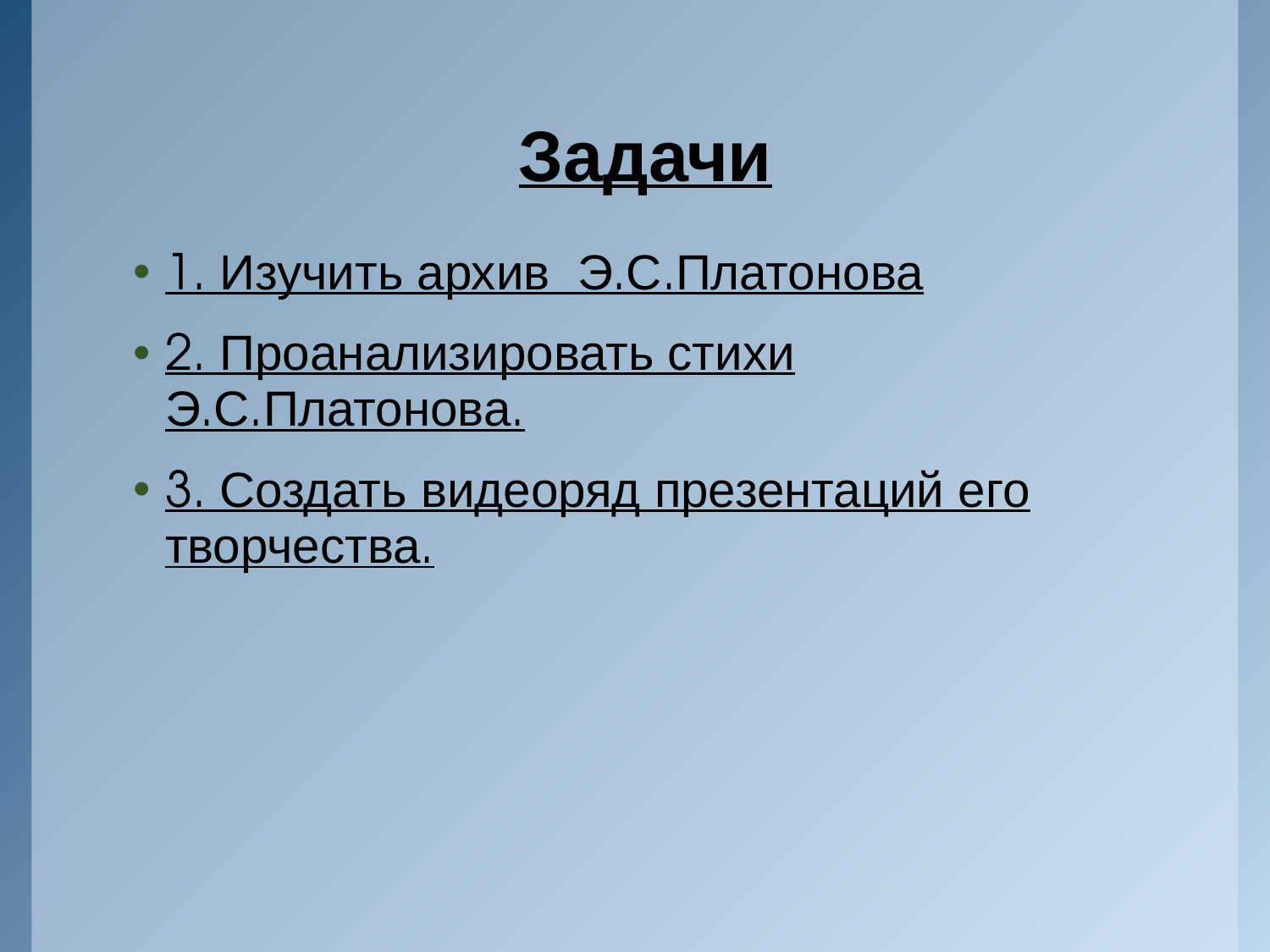

# Задачи
1. Изучить архив  Э.С.Платонова
2. Проанализировать стихи Э.С.Платонова.
3. Создать видеоряд презентаций его творчества.